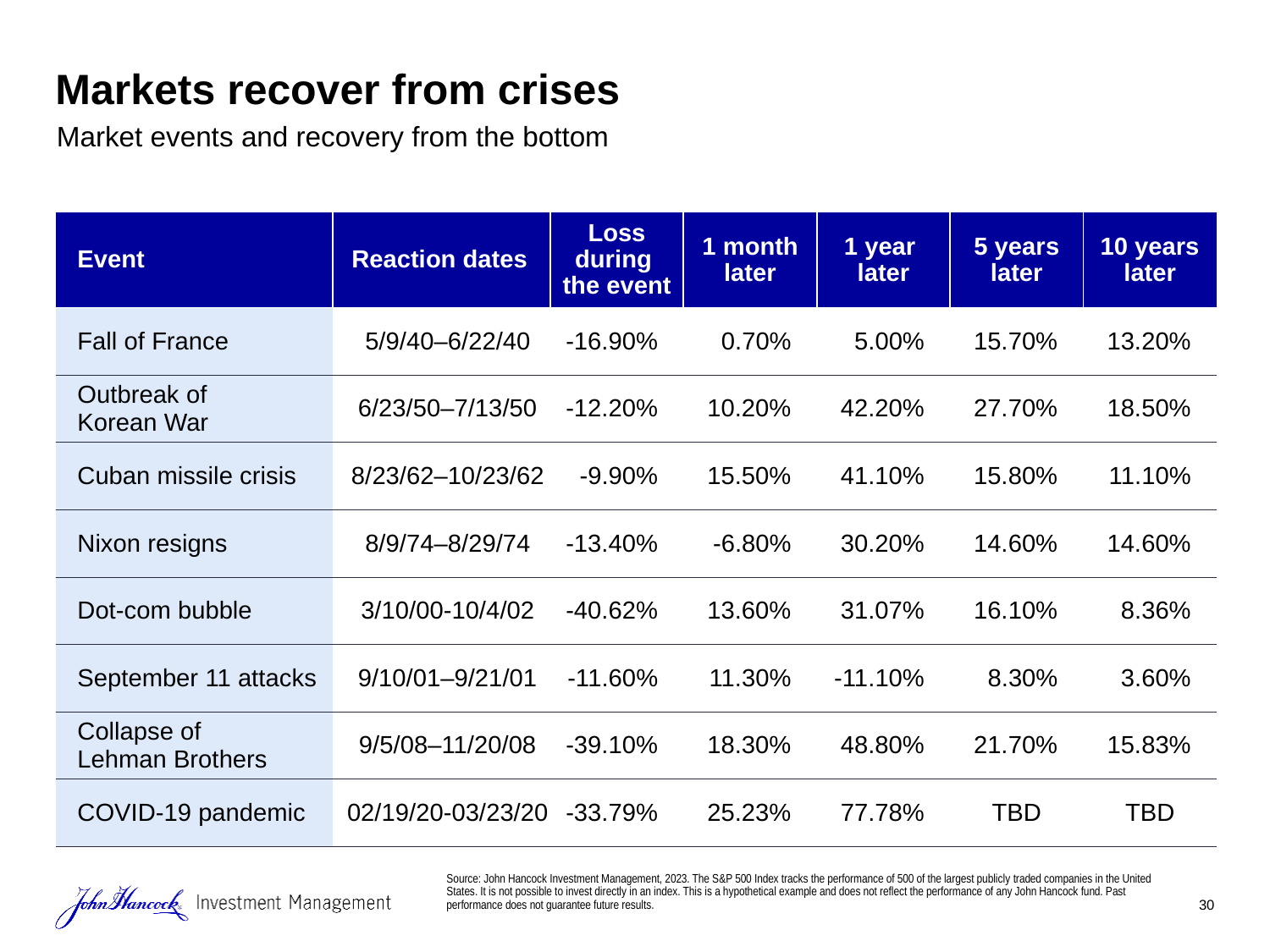

# Markets recover from crises
Market events and recovery from the bottom
| Event | Reaction dates | Loss during the event | 1 month later | 1 year later | 5 years later | 10 years later |
| --- | --- | --- | --- | --- | --- | --- |
| Fall of France | 5/9/40–6/22/40 | -16.90% | 0.70% | 5.00% | 15.70% | 13.20% |
| Outbreak of Korean War | 6/23/50–7/13/50 | -12.20% | 10.20% | 42.20% | 27.70% | 18.50% |
| Cuban missile crisis | 8/23/62–10/23/62 | -9.90% | 15.50% | 41.10% | 15.80% | 11.10% |
| Nixon resigns | 8/9/74–8/29/74 | -13.40% | -6.80% | 30.20% | 14.60% | 14.60% |
| Dot-com bubble | 3/10/00-10/4/02 | -40.62% | 13.60% | 31.07% | 16.10% | 8.36% |
| September 11 attacks | 9/10/01–9/21/01 | -11.60% | 11.30% | -11.10% | 8.30% | 3.60% |
| Collapse of Lehman Brothers | 9/5/08–11/20/08 | -39.10% | 18.30% | 48.80% | 21.70% | 15.83% |
| COVID-19 pandemic | 02/19/20-03/23/20 | -33.79% | 25.23% | 77.78% | TBD | TBD |
Source: John Hancock Investment Management, 2023. The S&P 500 Index tracks the performance of 500 of the largest publicly traded companies in the United States. It is not possible to invest directly in an index. This is a hypothetical example and does not reflect the performance of any John Hancock fund. Past performance does not guarantee future results.
30